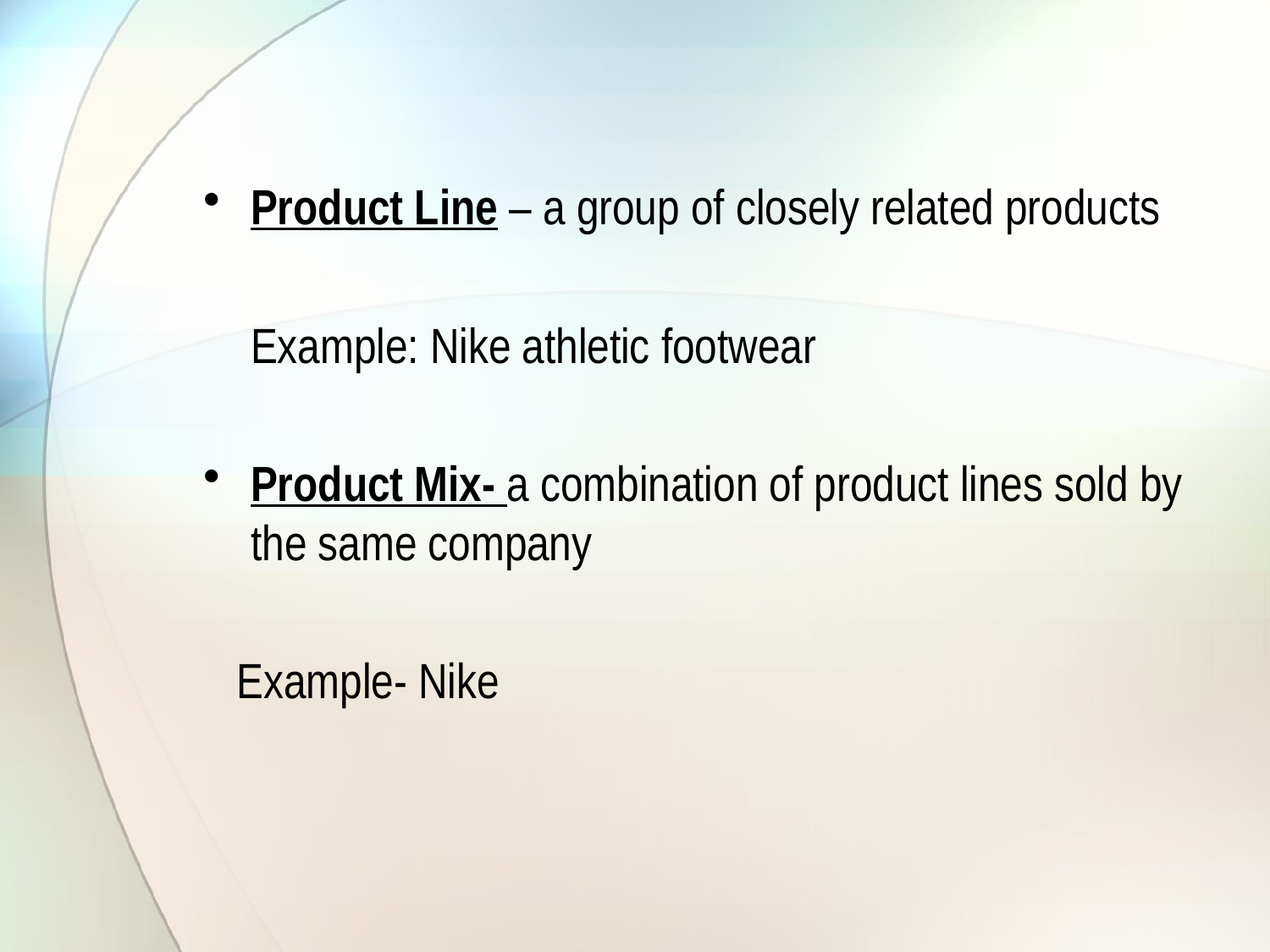

#
Product Line – a group of closely related products

	Example: Nike athletic footwear

Product Mix- a combination of product lines sold by the same company

   Example- Nike